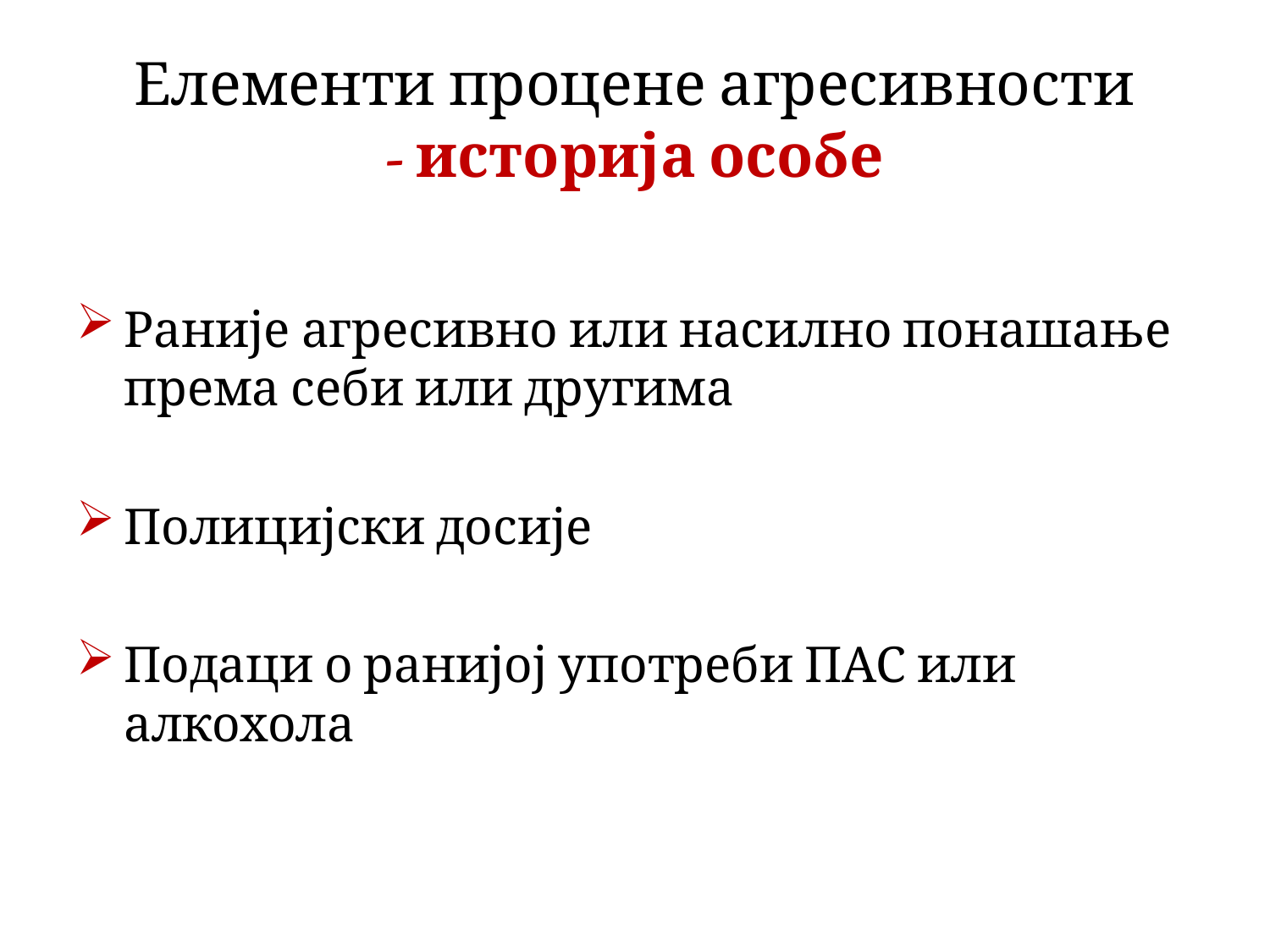

# Елементи процене агресивности - историја особе

Раније агресивно или насилно понашање према себи или другима

Полицијски досије

Подаци о ранијој употреби ПАС или алкохола